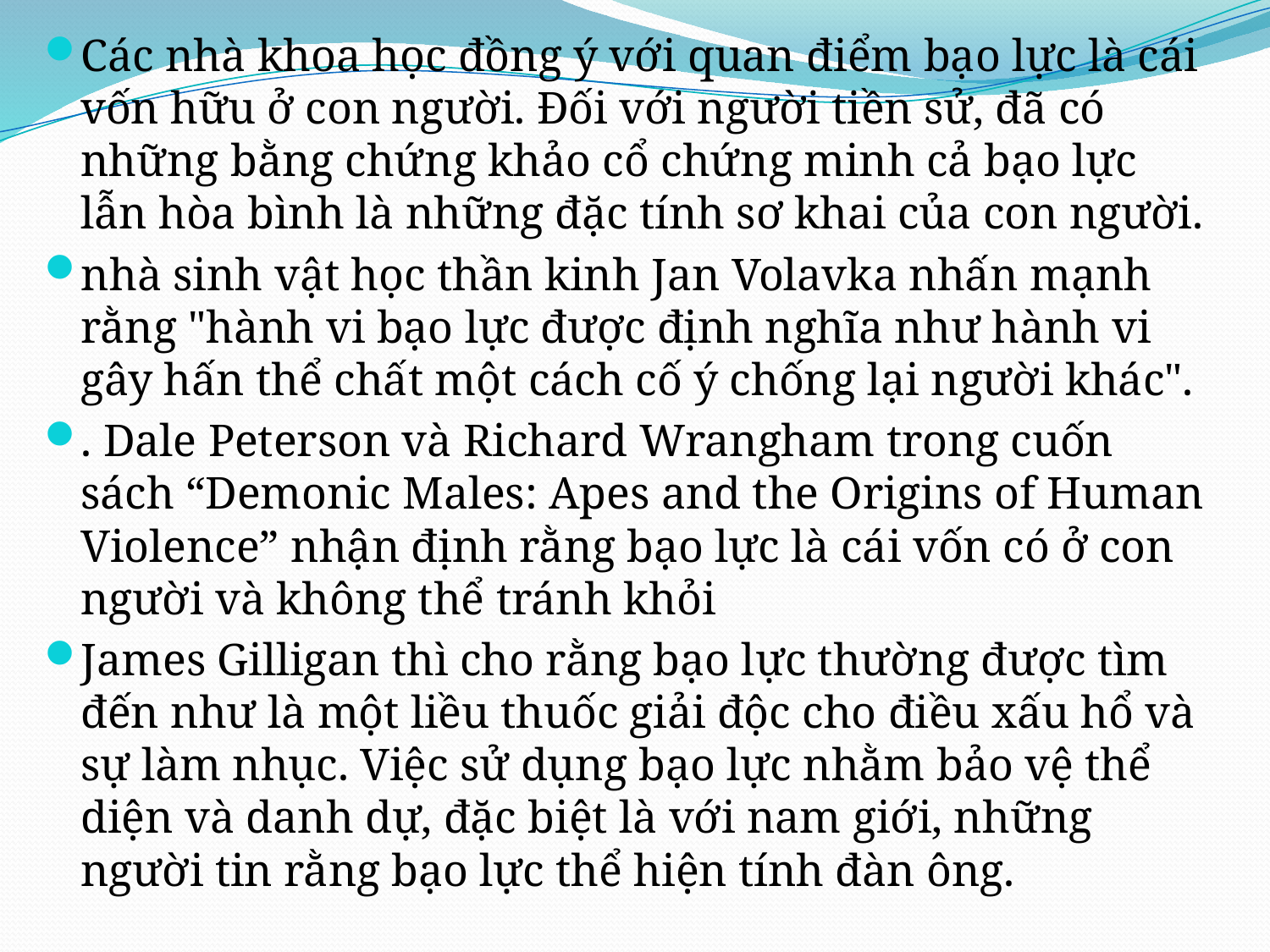

#
Các nhà khoa học đồng ý với quan điểm bạo lực là cái vốn hữu ở con người. Đối với người tiền sử, đã có những bằng chứng khảo cổ chứng minh cả bạo lực lẫn hòa bình là những đặc tính sơ khai của con người.
nhà sinh vật học thần kinh Jan Volavka nhấn mạnh rằng "hành vi bạo lực được định nghĩa như hành vi gây hấn thể chất một cách cố ý chống lại người khác".
. Dale Peterson và Richard Wrangham trong cuốn sách “Demonic Males: Apes and the Origins of Human Violence” nhận định rằng bạo lực là cái vốn có ở con người và không thể tránh khỏi
James Gilligan thì cho rằng bạo lực thường được tìm đến như là một liều thuốc giải độc cho điều xấu hổ và sự làm nhục. Việc sử dụng bạo lực nhằm bảo vệ thể diện và danh dự, đặc biệt là với nam giới, những người tin rằng bạo lực thể hiện tính đàn ông.